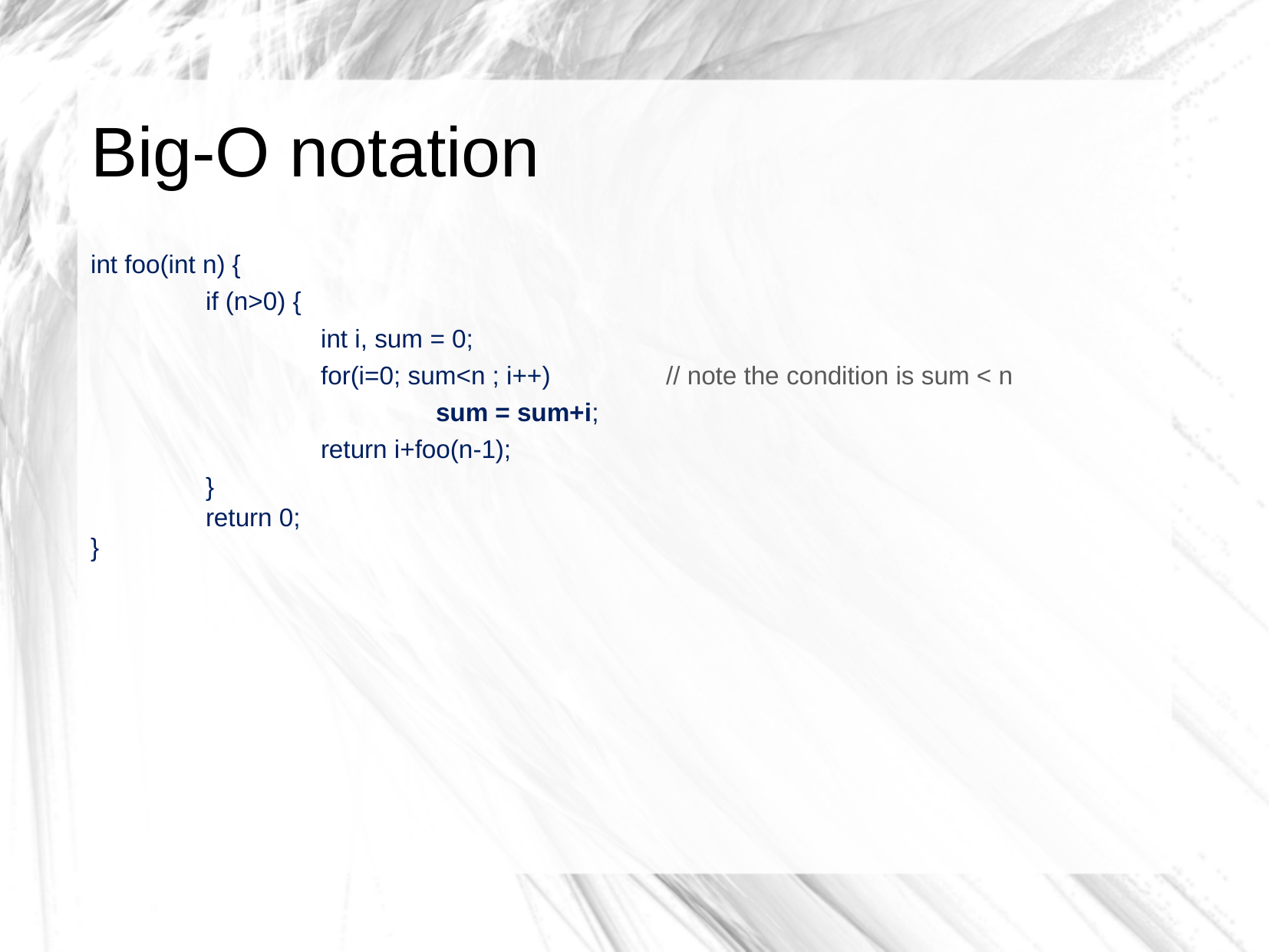

# Big-O notation
int foo(int n) {
	if (n>0) {
		int i, sum = 0;
		for(i=0; sum<n ; i++) 	// note the condition is sum < n
			sum = sum+i;
		return i+foo(n-1);
	}
	return 0;
}